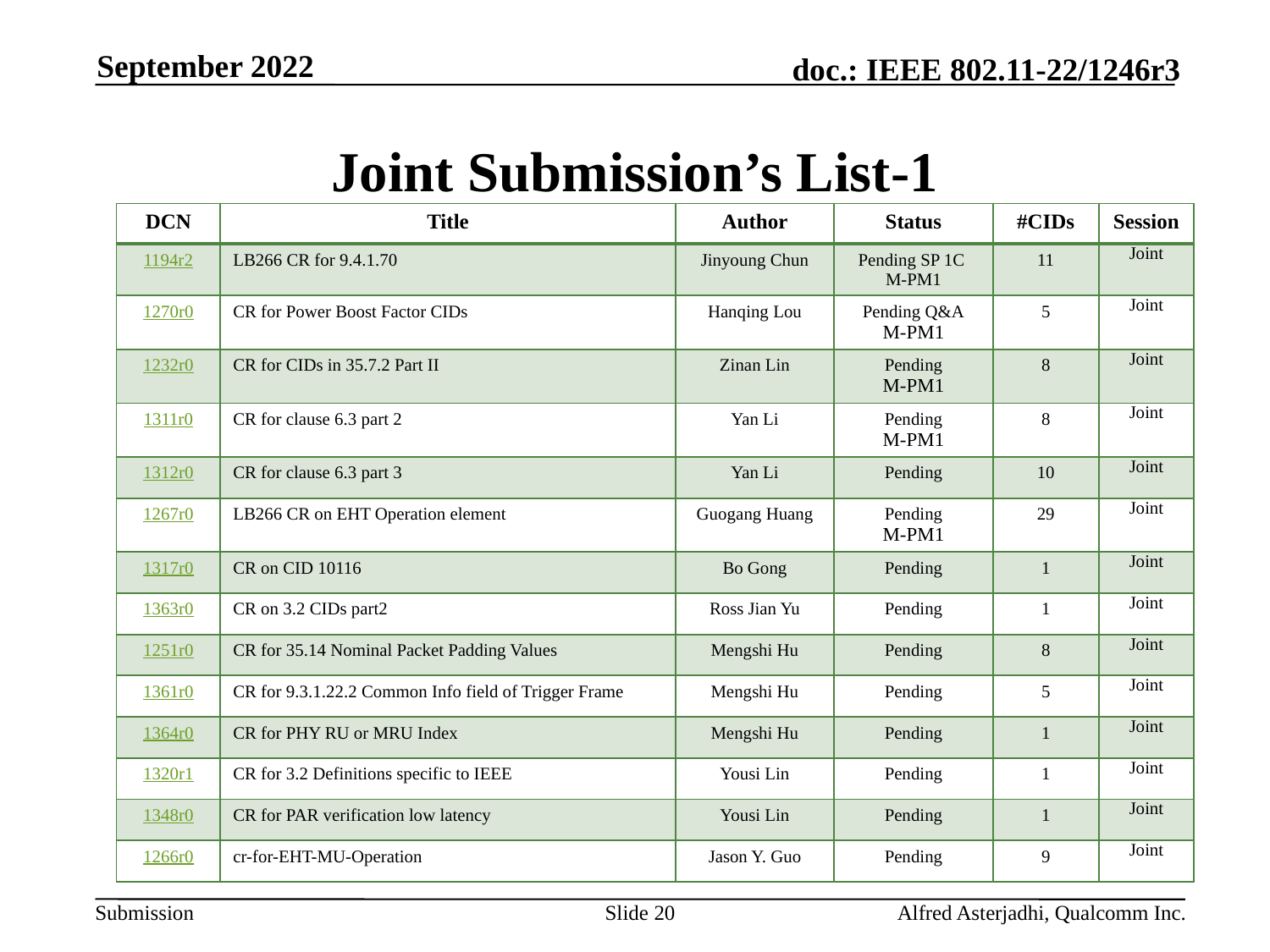

September 2022
# Joint Submission’s List-1
| DCN | Title | Author | Status | #CIDs | Session |
| --- | --- | --- | --- | --- | --- |
| 1194r2 | LB266 CR for 9.4.1.70 | Jinyoung Chun | Pending SP 1C  M-PM1 | 11 | Joint |
| 1270r0 | CR for Power Boost Factor CIDs | Hanqing Lou | Pending Q&A M-PM1 | 5 | Joint |
| 1232r0 | CR for CIDs in 35.7.2 Part II | Zinan Lin | Pending M-PM1 | 8 | Joint |
| 1311r0 | CR for clause 6.3 part 2 | Yan Li | Pending M-PM1 | 8 | Joint |
| 1312r0 | CR for clause 6.3 part 3 | Yan Li | Pending | 10 | Joint |
| 1267r0 | LB266 CR on EHT Operation element | Guogang Huang | Pending M-PM1 | 29 | Joint |
| 1317r0 | CR on CID 10116 | Bo Gong | Pending | 1 | Joint |
| 1363r0 | CR on 3.2 CIDs part2 | Ross Jian Yu | Pending | 1 | Joint |
| 1251r0 | CR for 35.14 Nominal Packet Padding Values | Mengshi Hu | Pending | 8 | Joint |
| 1361r0 | CR for 9.3.1.22.2 Common Info field of Trigger Frame | Mengshi Hu | Pending | 5 | Joint |
| 1364r0 | CR for PHY RU or MRU Index | Mengshi Hu | Pending | 1 | Joint |
| 1320r1 | CR for 3.2 Definitions specific to IEEE | Yousi Lin | Pending | 1 | Joint |
| 1348r0 | CR for PAR verification low latency | Yousi Lin | Pending | 1 | Joint |
| 1266r0 | cr-for-EHT-MU-Operation | Jason Y. Guo | Pending | 9 | Joint |
Slide 20
Alfred Asterjadhi, Qualcomm Inc.